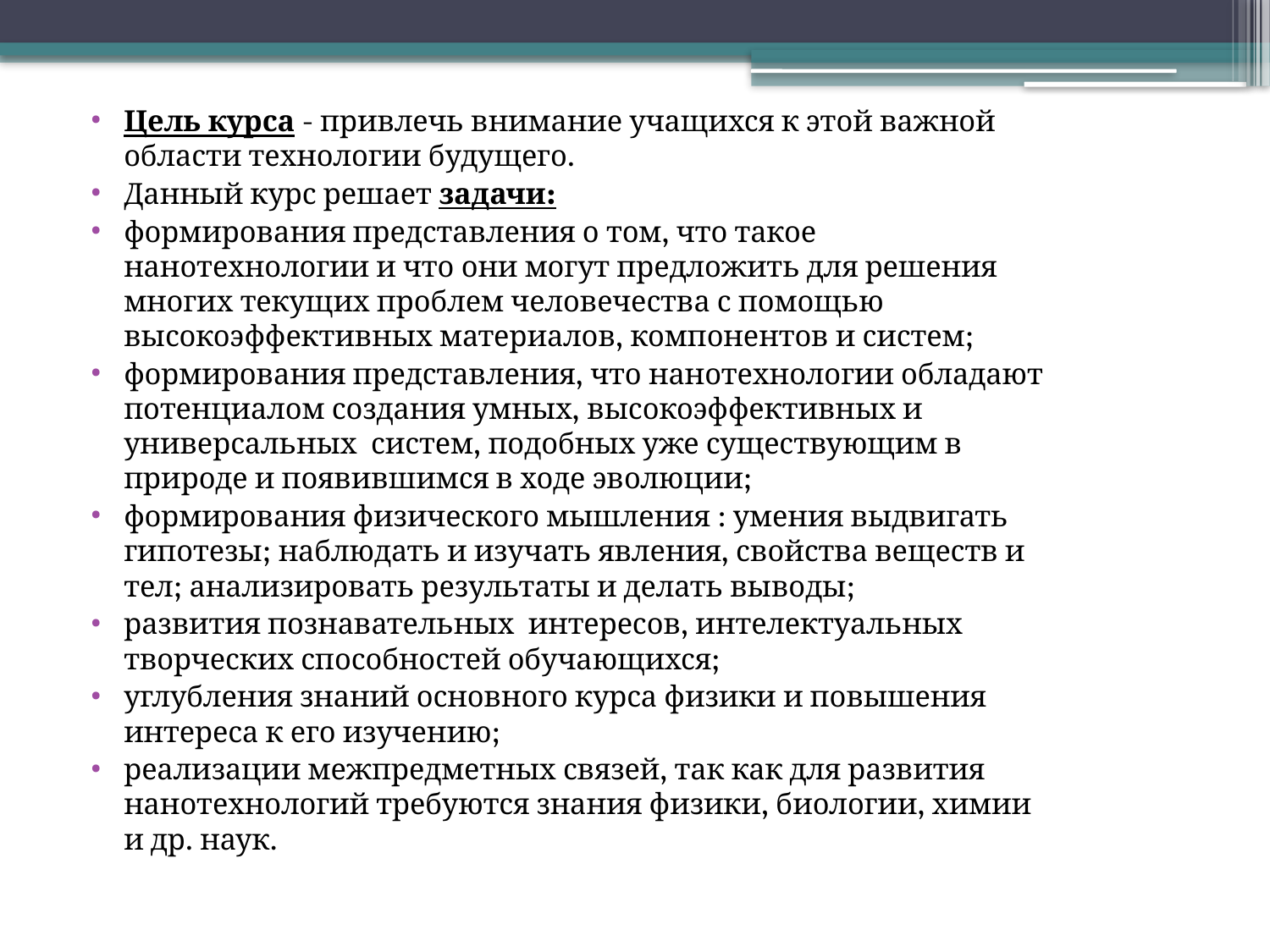

#
Цель курса - привлечь внимание учащихся к этой важной области технологии будущего.
Данный курс решает задачи:
формирования представления о том, что такое нанотехнологии и что они могут предложить для решения многих текущих проблем человечества с помощью высокоэффективных материалов, компонентов и систем;
формирования представления, что нанотехнологии обладают потенциалом создания умных, высокоэффективных и универсальных  систем, подобных уже существующим в природе и появившимся в ходе эволюции;
формирования физического мышления : умения выдвигать гипотезы; наблюдать и изучать явления, свойства веществ и тел; анализировать результаты и делать выводы;
развития познавательных  интересов, интелектуальных творческих способностей обучающихся;
углубления знаний основного курса физики и повышения интереса к его изучению;
реализации межпредметных связей, так как для развития нанотехнологий требуются знания физики, биологии, химии и др. наук.